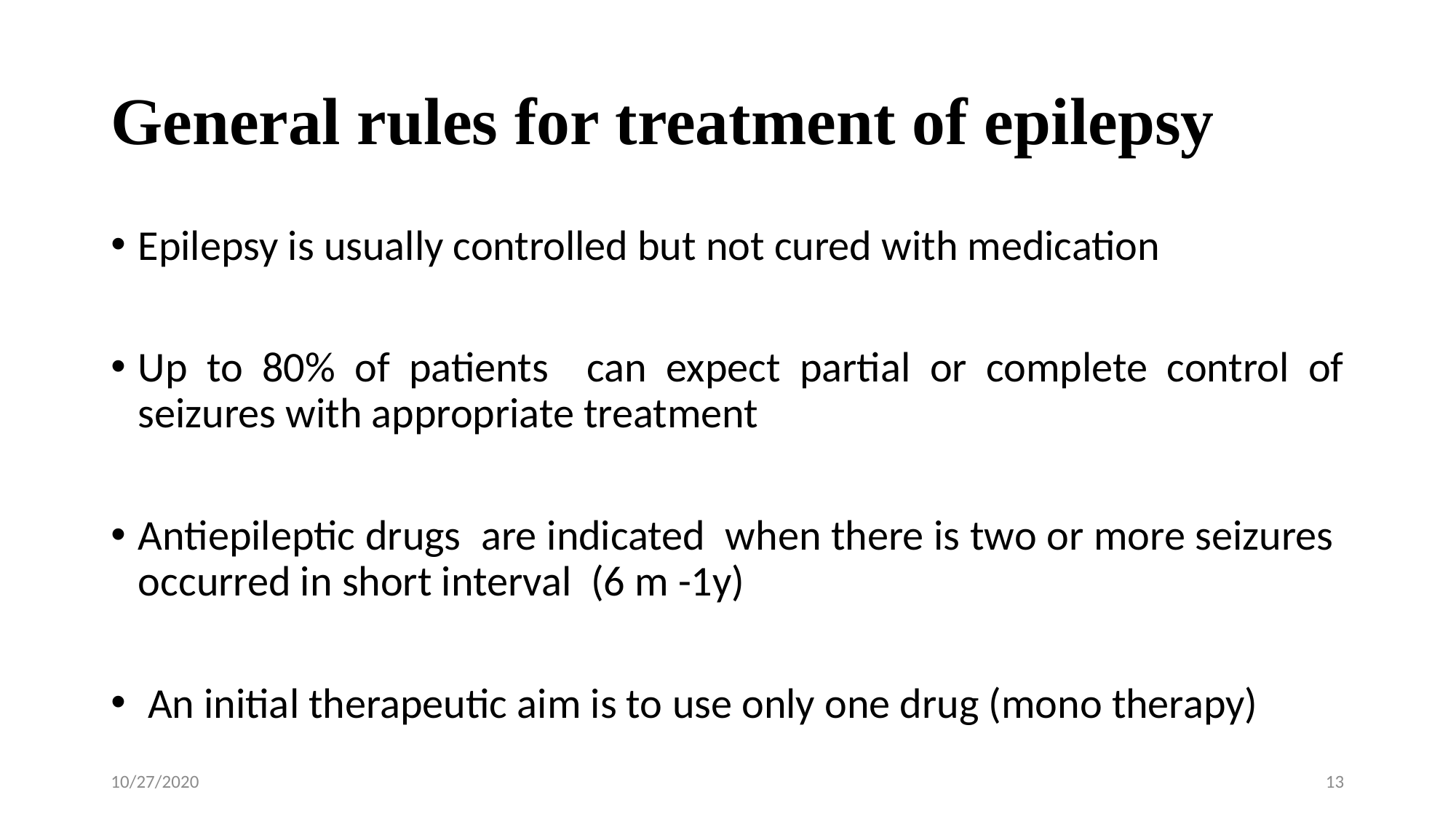

# General rules for treatment of epilepsy
Epilepsy is usually controlled but not cured with medication

Up to 80% of patients  can expect partial or complete control of seizures with appropriate treatment

Antiepileptic drugs  are indicated  when there is two or more seizures  occurred in short interval  (6 m -1y)

 An initial therapeutic aim is to use only one drug (mono therapy)

10/27/2020
13